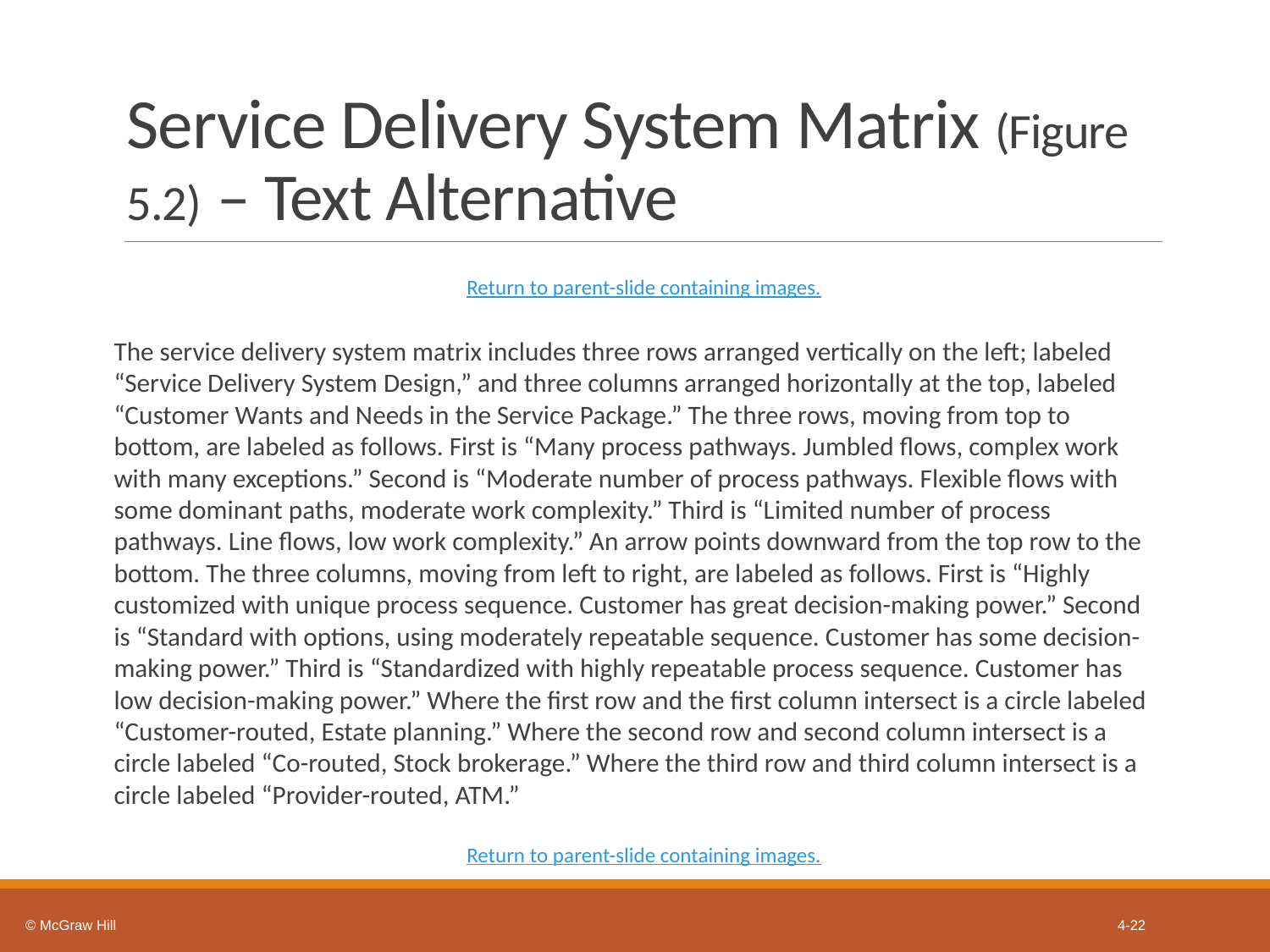

# Service Delivery System Matrix (Figure 5.2) – Text Alternative
Return to parent-slide containing images.
The service delivery system matrix includes three rows arranged vertically on the left; labeled “Service Delivery System Design,” and three columns arranged horizontally at the top, labeled “Customer Wants and Needs in the Service Package.” The three rows, moving from top to bottom, are labeled as follows. First is “Many process pathways. Jumbled flows, complex work with many exceptions.” Second is “Moderate number of process pathways. Flexible flows with some dominant paths, moderate work complexity.” Third is “Limited number of process pathways. Line flows, low work complexity.” An arrow points downward from the top row to the bottom. The three columns, moving from left to right, are labeled as follows. First is “Highly customized with unique process sequence. Customer has great decision-making power.” Second is “Standard with options, using moderately repeatable sequence. Customer has some decision-making power.” Third is “Standardized with highly repeatable process sequence. Customer has low decision-making power.” Where the first row and the first column intersect is a circle labeled “Customer-routed, Estate planning.” Where the second row and second column intersect is a circle labeled “Co-routed, Stock brokerage.” Where the third row and third column intersect is a circle labeled “Provider-routed, ATM.”
Return to parent-slide containing images.